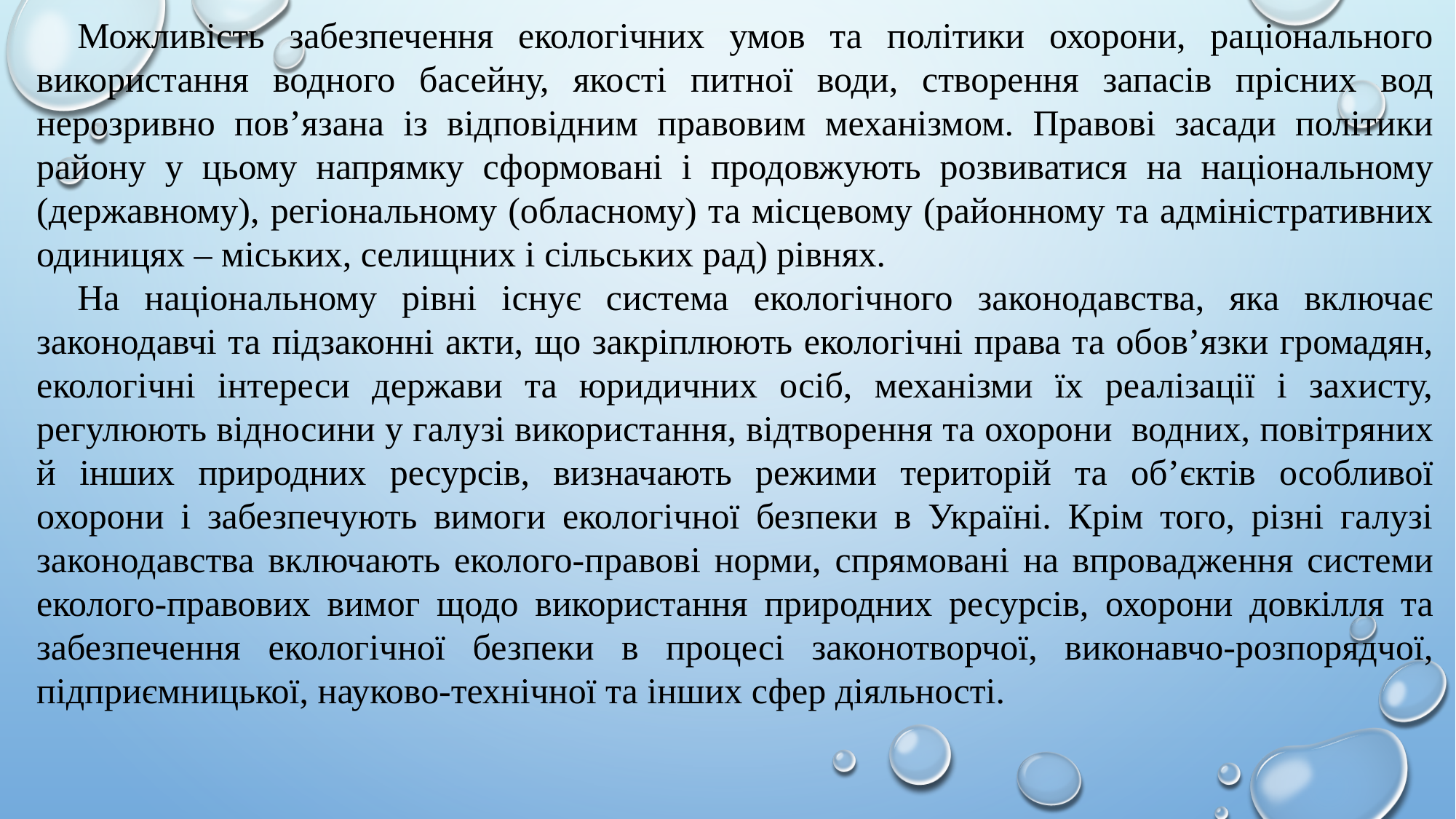

Можливість забезпечення екологічних умов та політики охорони, раціонального використання водного басейну, якості питної води, створення запасів прісних вод нерозривно пов’язана із відповідним правовим механізмом. Правові засади політики району у цьому напрямку сформовані і продовжують розвиватися на національному (державному), регіональному (обласному) та місцевому (районному та адміністративних одиницях – міських, селищних і сільських рад) рівнях.
На національному рівні існує система екологічного законодавства, яка включає законодавчі та підзаконні акти, що закріплюють екологічні права та обов’язки громадян, екологічні інтереси держави та юридичних осіб, механізми їх реалізації і захисту, регулюють відносини у галузі використання, відтворення та охорони  водних, повітряних й інших природних ресурсів, визначають режими територій та об’єктів особливої охорони і забезпечують вимоги екологічної безпеки в Україні. Крім того, різні галузі законодавства включають еколого-правові норми, спрямовані на впровадження системи еколого-правових вимог щодо використання природних ресурсів, охорони довкілля та забезпечення екологічної безпеки в процесі законотворчої, виконавчо-розпорядчої, підприємницької, науково-технічної та інших сфер діяльності.